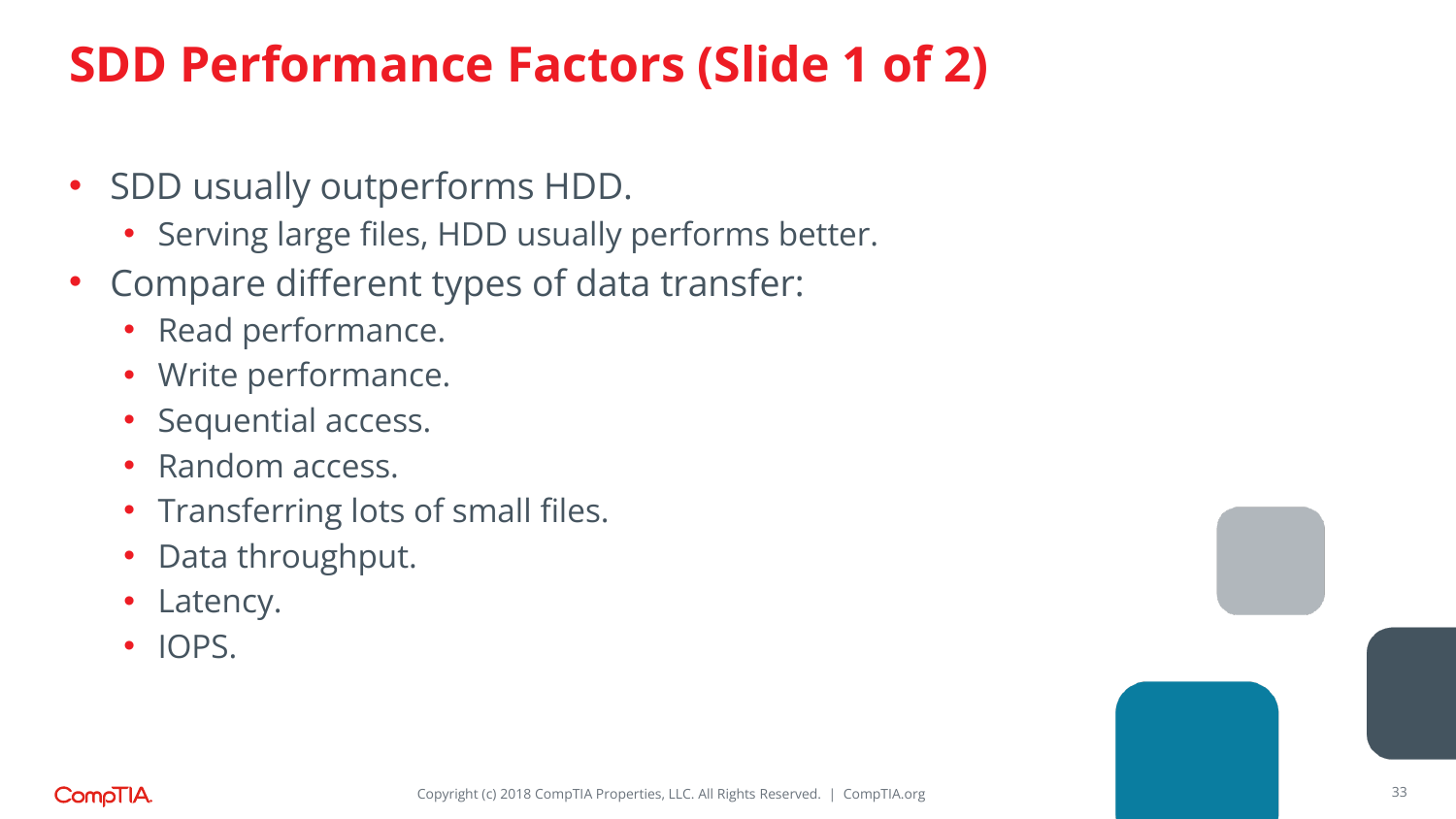

# SDD Performance Factors (Slide 1 of 2)
SDD usually outperforms HDD.
Serving large files, HDD usually performs better.
Compare different types of data transfer:
Read performance.
Write performance.
Sequential access.
Random access.
Transferring lots of small files.
Data throughput.
Latency.
IOPS.
33